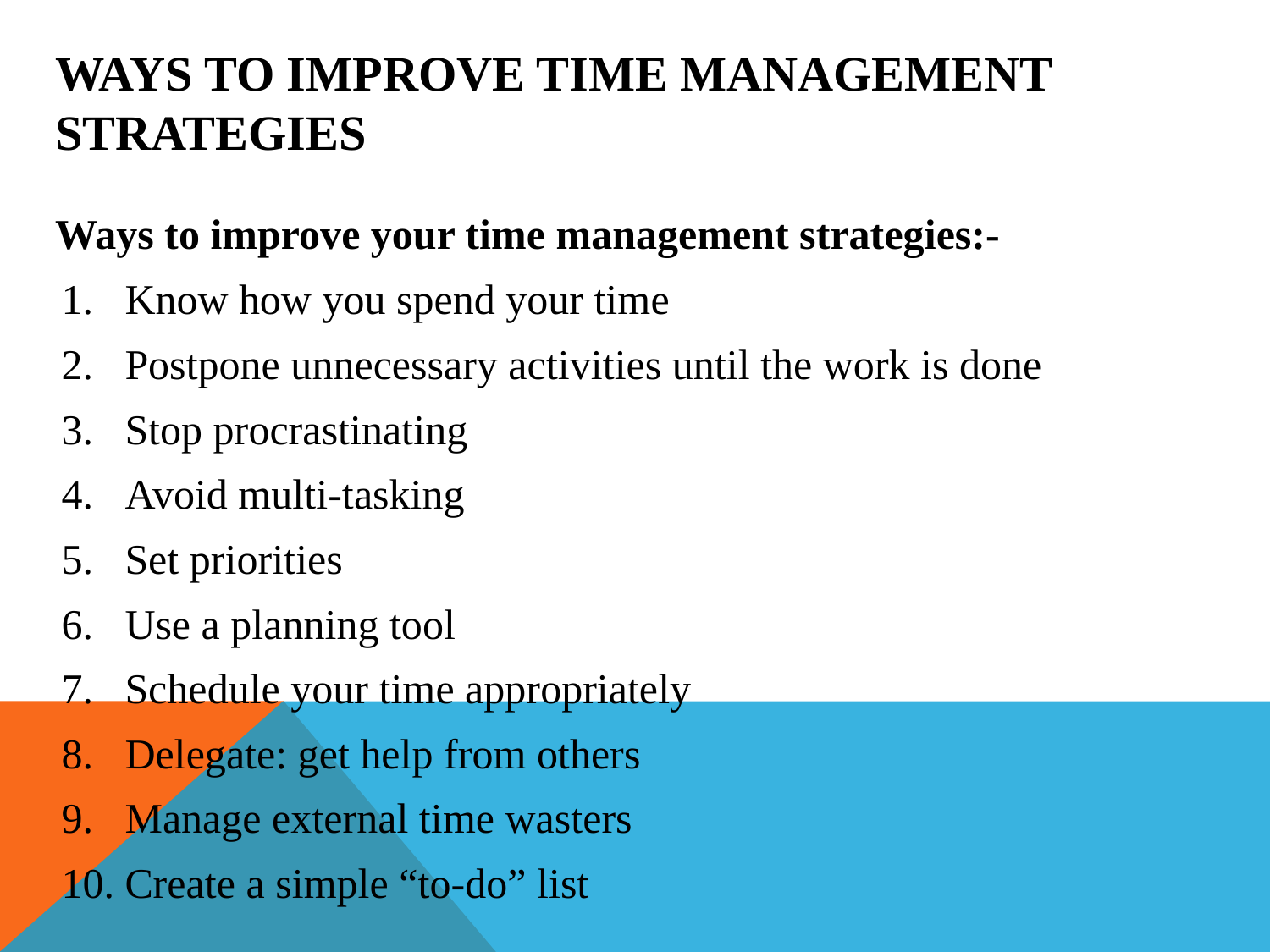

# WAYS TO IMPROVE TIME MANAGEMENT STRATEGIES
Ways to improve your time management strategies:-
Know how you spend your time
Postpone unnecessary activities until the work is done
Stop procrastinating
Avoid multi-tasking
Set priorities
Use a planning tool
Schedule your time appropriately
Delegate: get help from others
Manage external time wasters
Create a simple “to-do” list